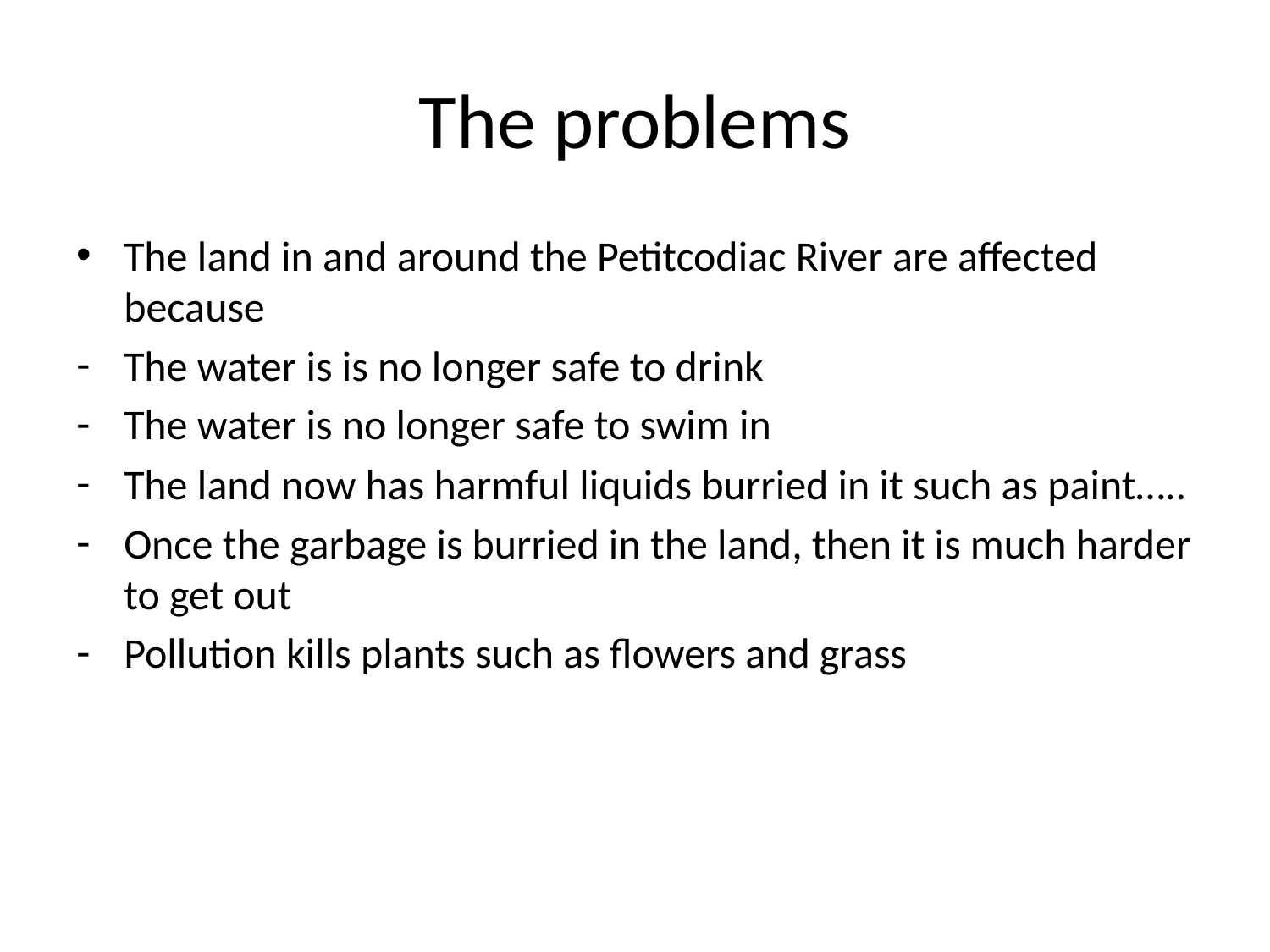

# The problems
The land in and around the Petitcodiac River are affected because
The water is is no longer safe to drink
The water is no longer safe to swim in
The land now has harmful liquids burried in it such as paint…..
Once the garbage is burried in the land, then it is much harder to get out
Pollution kills plants such as flowers and grass